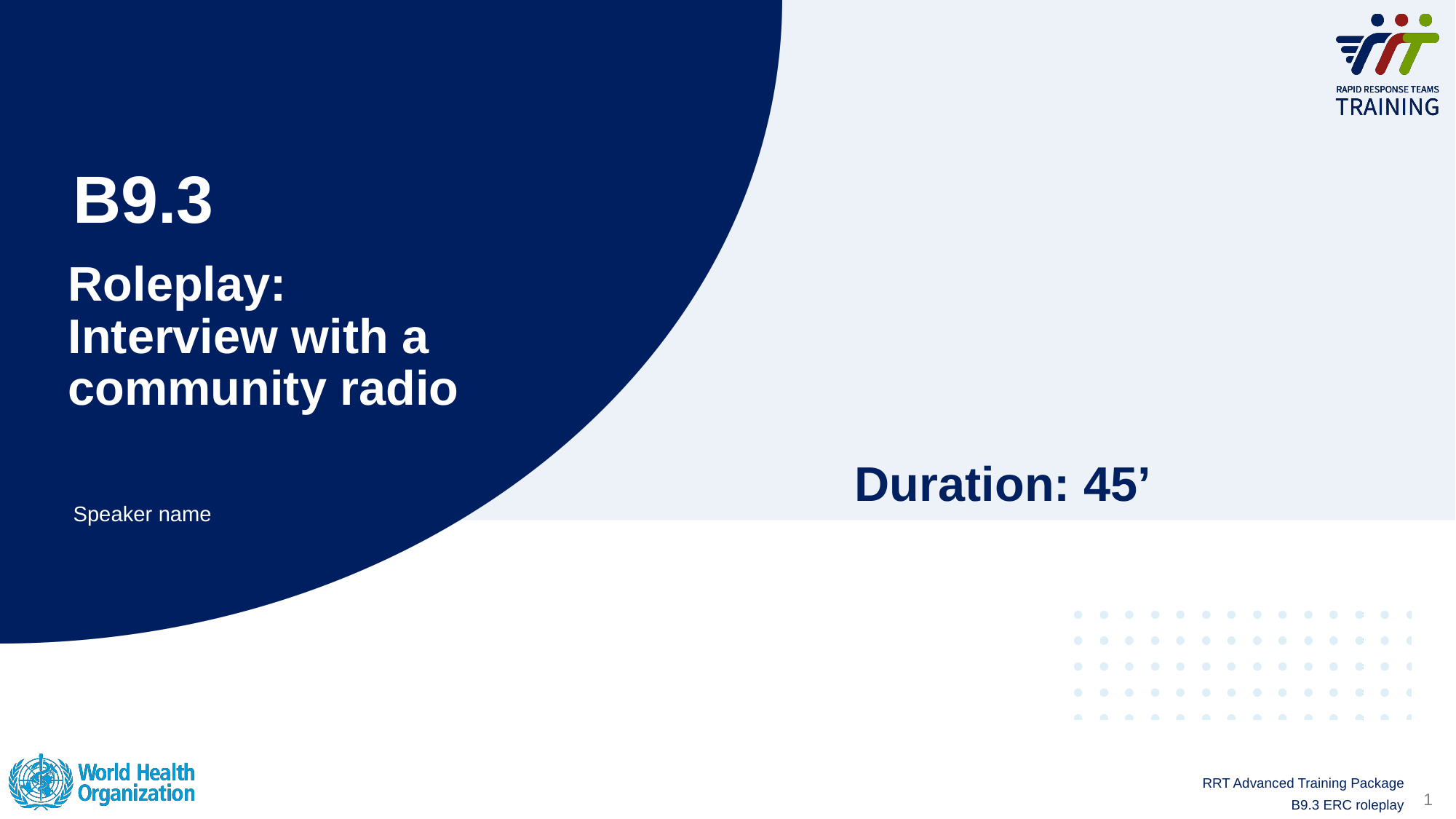

B9.3
# Roleplay: Interview with a community radio
Duration: 45’
Speaker name